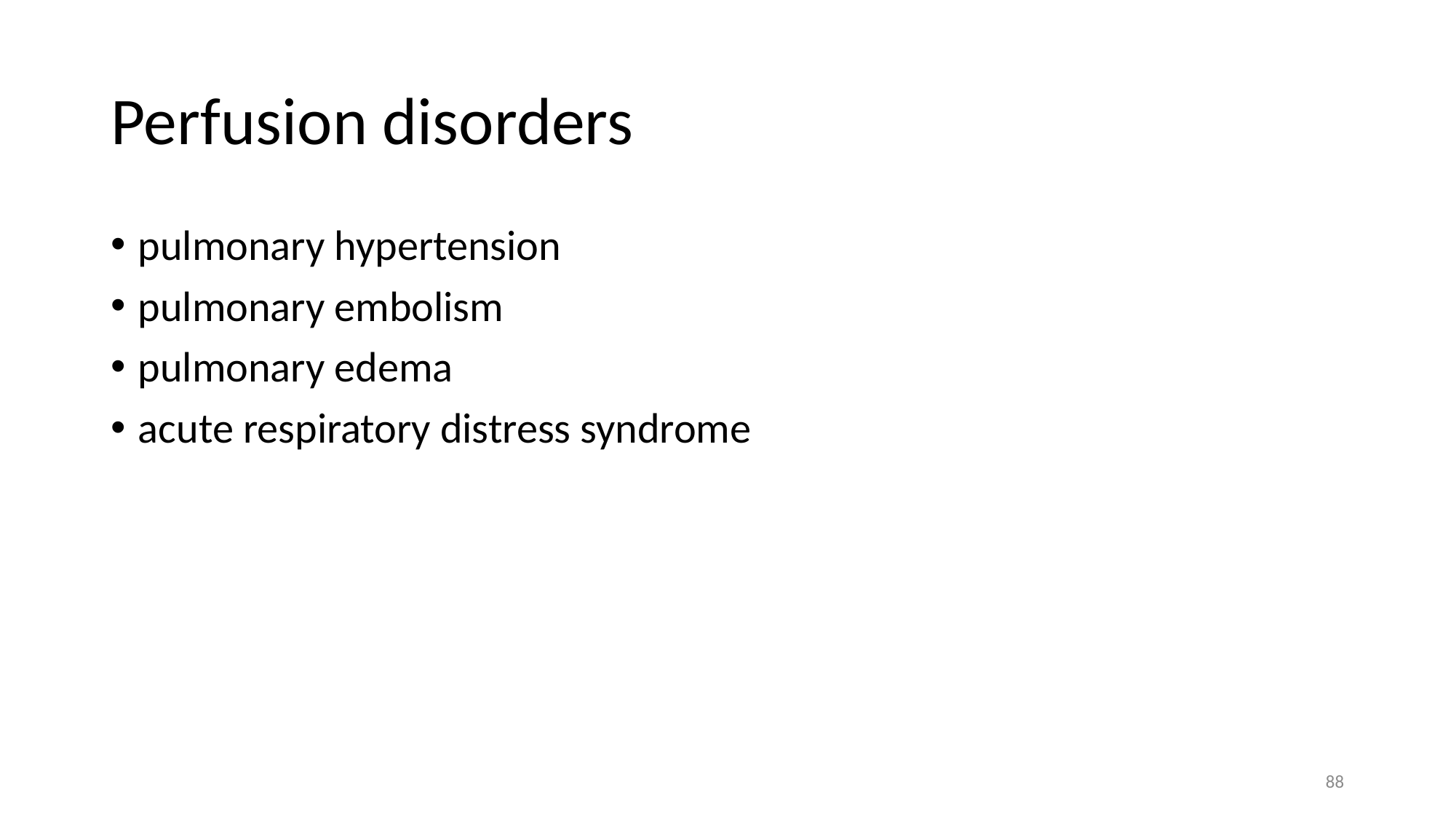

# Perfusion disorders
pulmonary hypertension
pulmonary embolism
pulmonary edema
acute respiratory distress syndrome
88